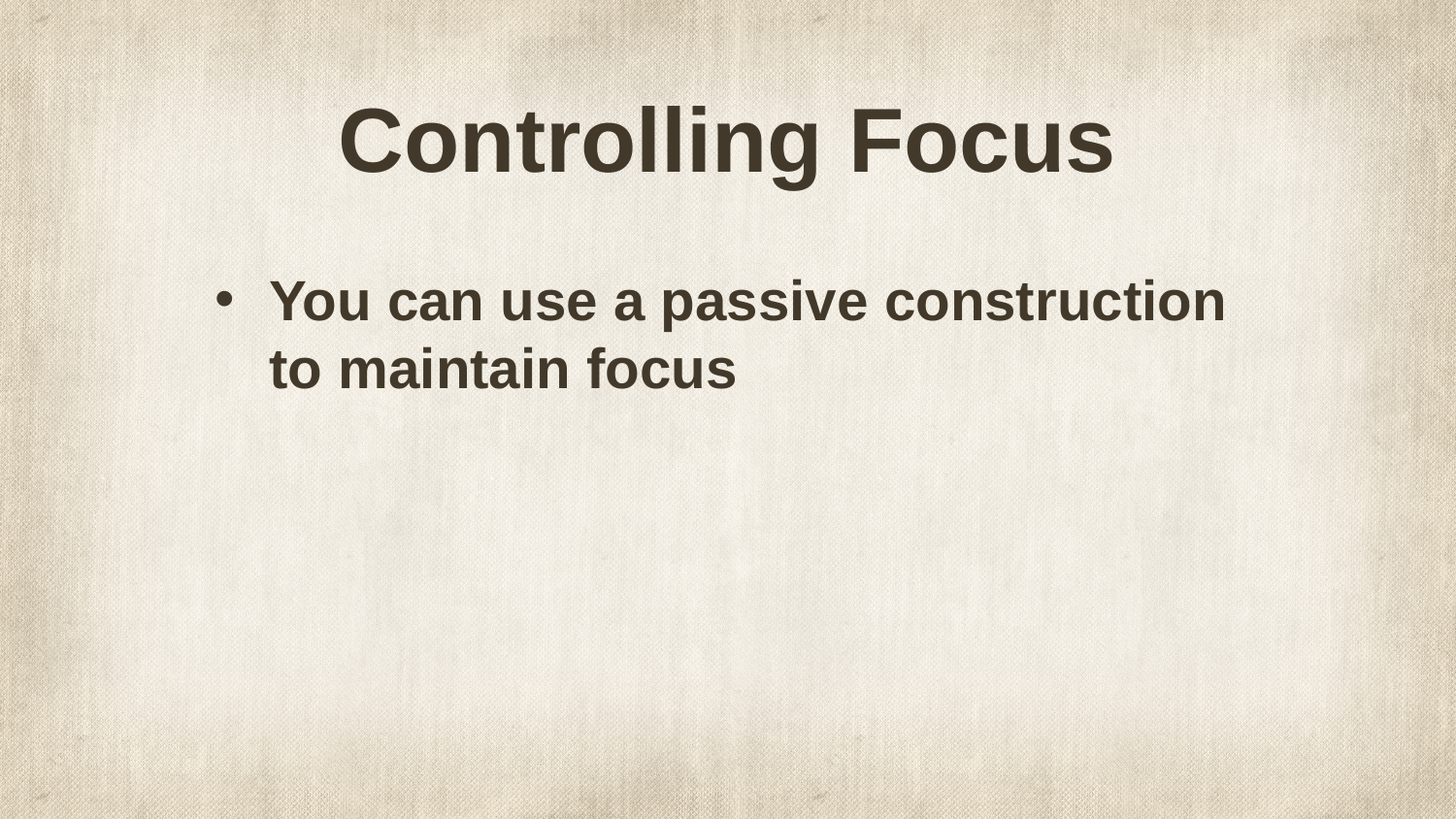

# Controlling Focus
You can use a passive construction to maintain focus